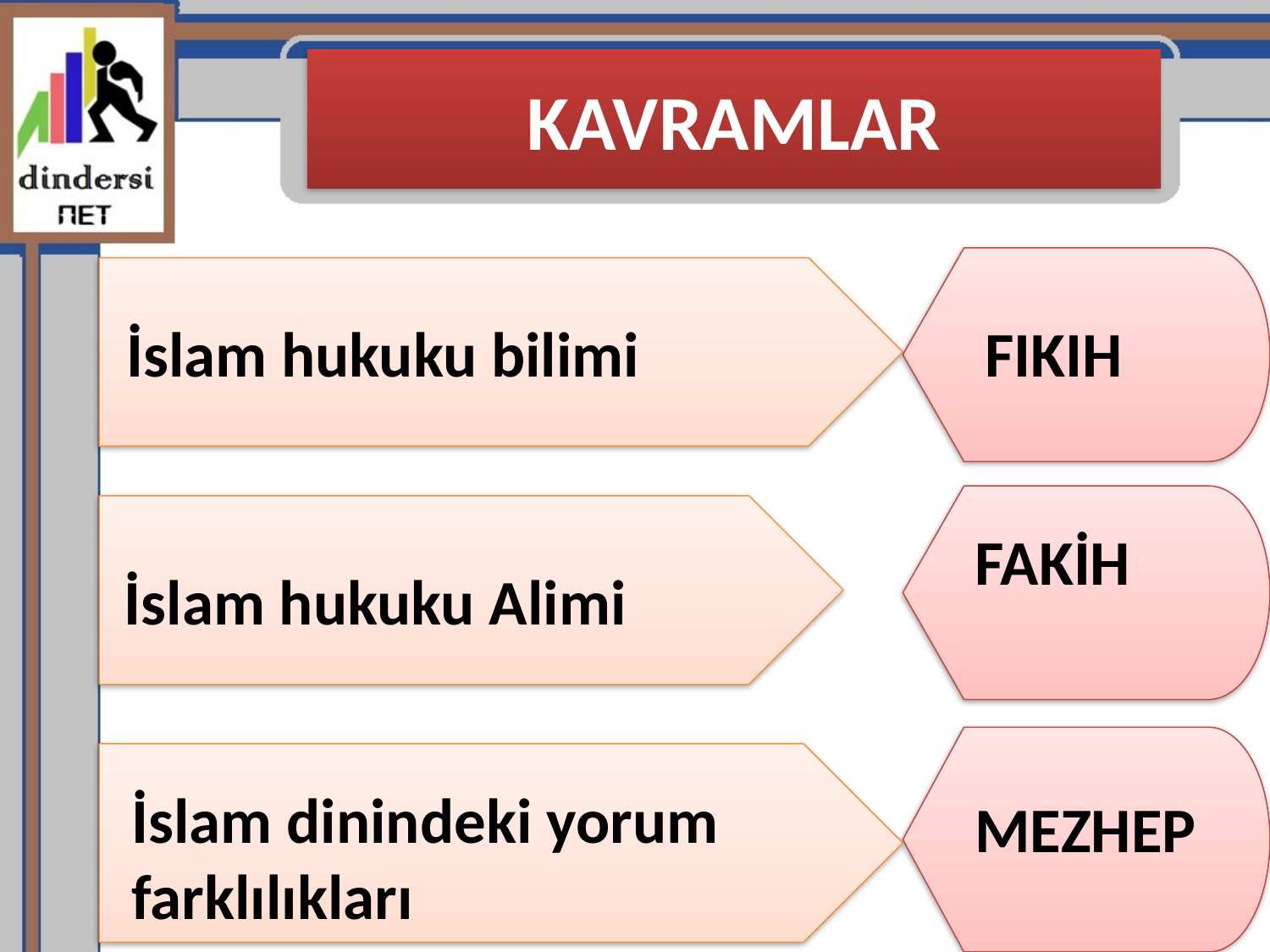

# KAVRAMLAR

 İslam hukuku bilimi

FIKIH

FAKİH
İslam hukuku Alimi

İslam dinindeki yorum farklılıkları
MEZHEP